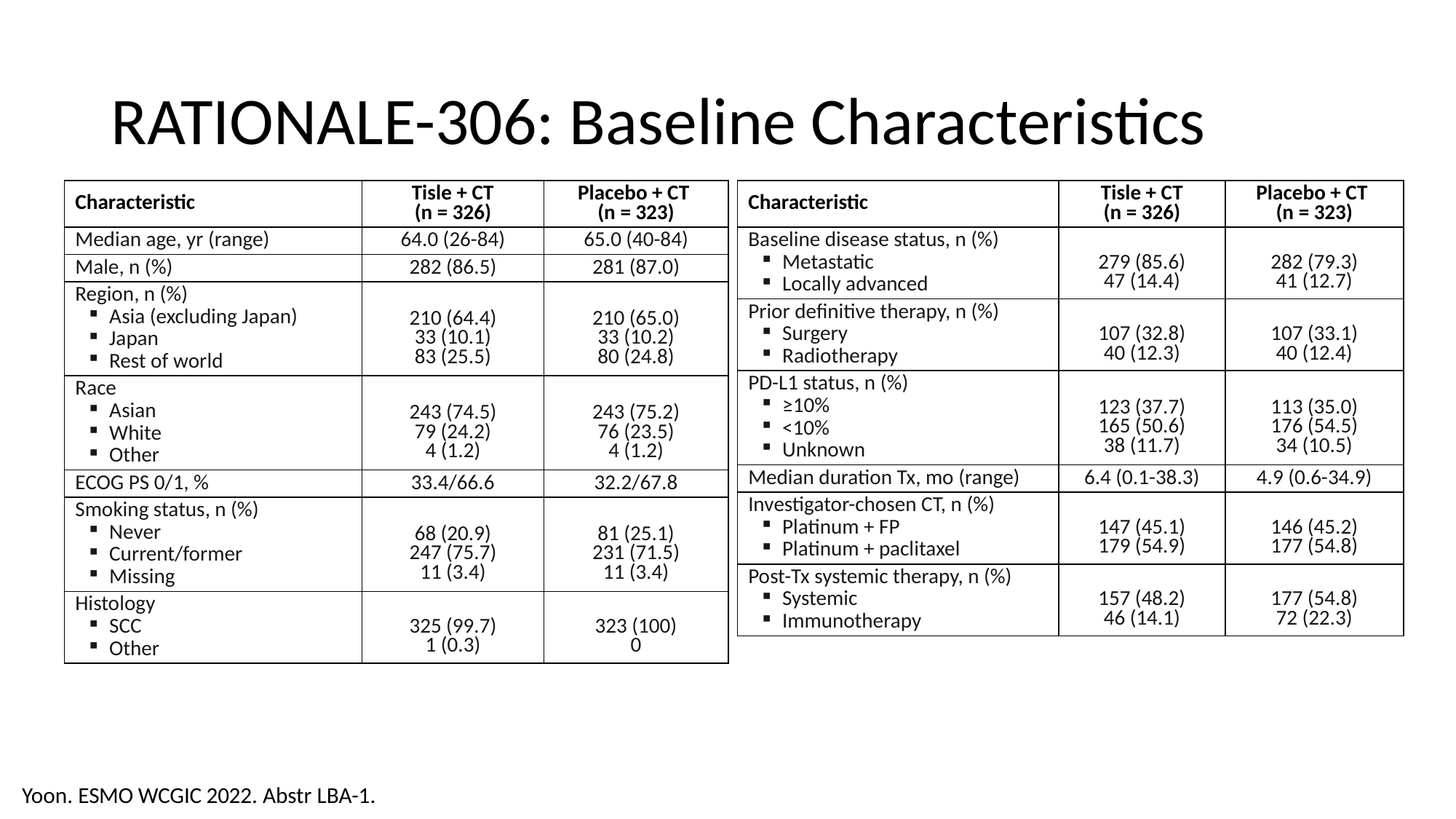

# RATIONALE-306: Baseline Characteristics
| Characteristic | Tisle + CT (n = 326) | Placebo + CT (n = 323) |
| --- | --- | --- |
| Baseline disease status, n (%) Metastatic Locally advanced | 279 (85.6) 47 (14.4) | 282 (79.3) 41 (12.7) |
| Prior definitive therapy, n (%) Surgery Radiotherapy | 107 (32.8) 40 (12.3) | 107 (33.1) 40 (12.4) |
| PD-L1 status, n (%) ≥10% <10% Unknown | 123 (37.7) 165 (50.6) 38 (11.7) | 113 (35.0) 176 (54.5) 34 (10.5) |
| Median duration Tx, mo (range) | 6.4 (0.1-38.3) | 4.9 (0.6-34.9) |
| Investigator-chosen CT, n (%) Platinum + FP Platinum + paclitaxel | 147 (45.1) 179 (54.9) | 146 (45.2) 177 (54.8) |
| Post-Tx systemic therapy, n (%) Systemic Immunotherapy | 157 (48.2) 46 (14.1) | 177 (54.8) 72 (22.3) |
| Characteristic | Tisle + CT (n = 326) | Placebo + CT (n = 323) |
| --- | --- | --- |
| Median age, yr (range) | 64.0 (26-84) | 65.0 (40-84) |
| Male, n (%) | 282 (86.5) | 281 (87.0) |
| Region, n (%) Asia (excluding Japan) Japan Rest of world | 210 (64.4) 33 (10.1) 83 (25.5) | 210 (65.0) 33 (10.2) 80 (24.8) |
| Race Asian White Other | 243 (74.5) 79 (24.2) 4 (1.2) | 243 (75.2) 76 (23.5) 4 (1.2) |
| ECOG PS 0/1, % | 33.4/66.6 | 32.2/67.8 |
| Smoking status, n (%) Never Current/former Missing | 68 (20.9) 247 (75.7) 11 (3.4) | 81 (25.1) 231 (71.5) 11 (3.4) |
| Histology SCC Other | 325 (99.7) 1 (0.3) | 323 (100) 0 |
Yoon. ESMO WCGIC 2022. Abstr LBA-1.